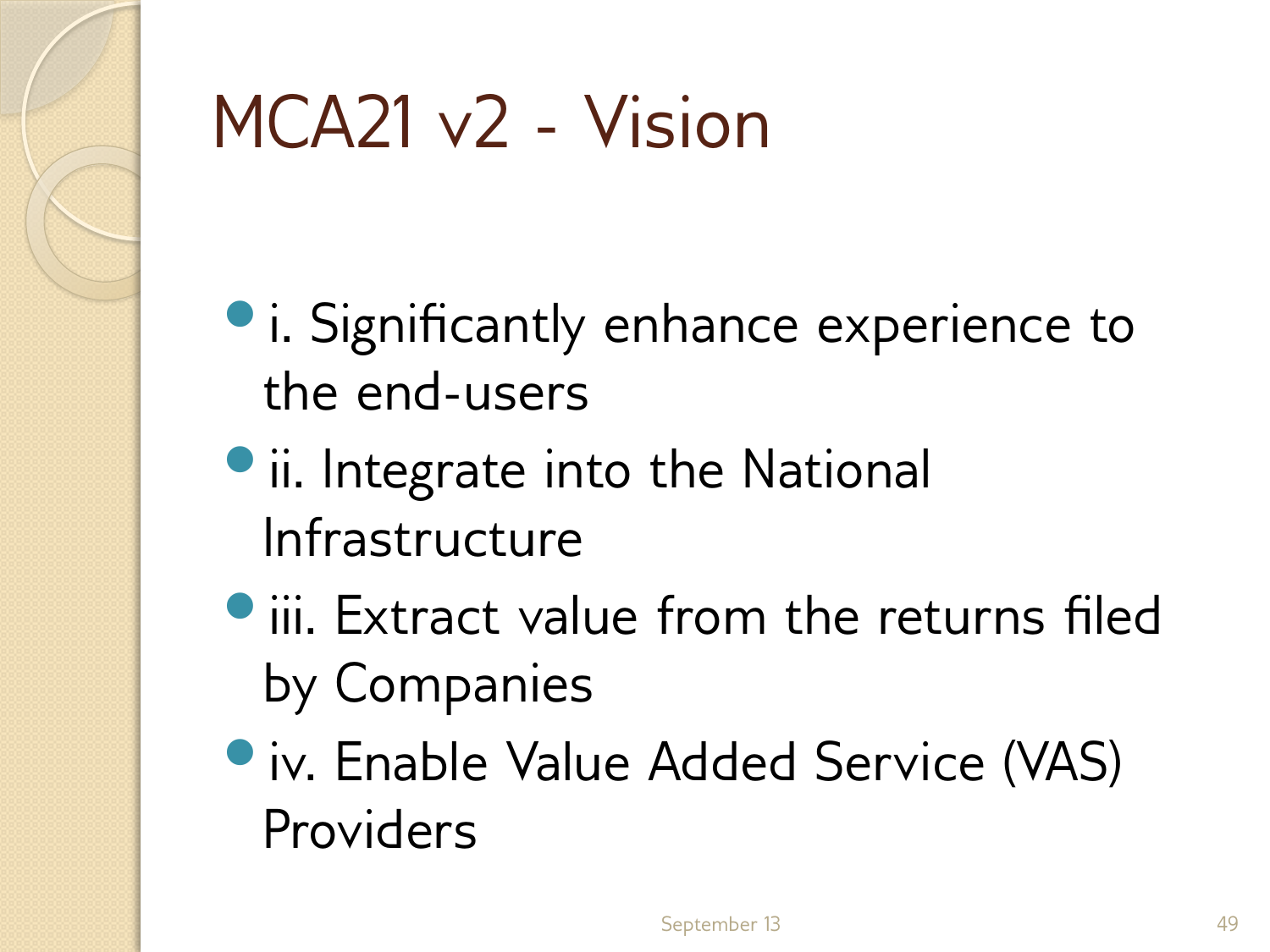

# MCA21 v2 - Vision

i. Significantly enhance experience to the end-users
ii. Integrate into the National Infrastructure
iii. Extract value from the returns filed by Companies
iv. Enable Value Added Service (VAS) Providers

September 13
49